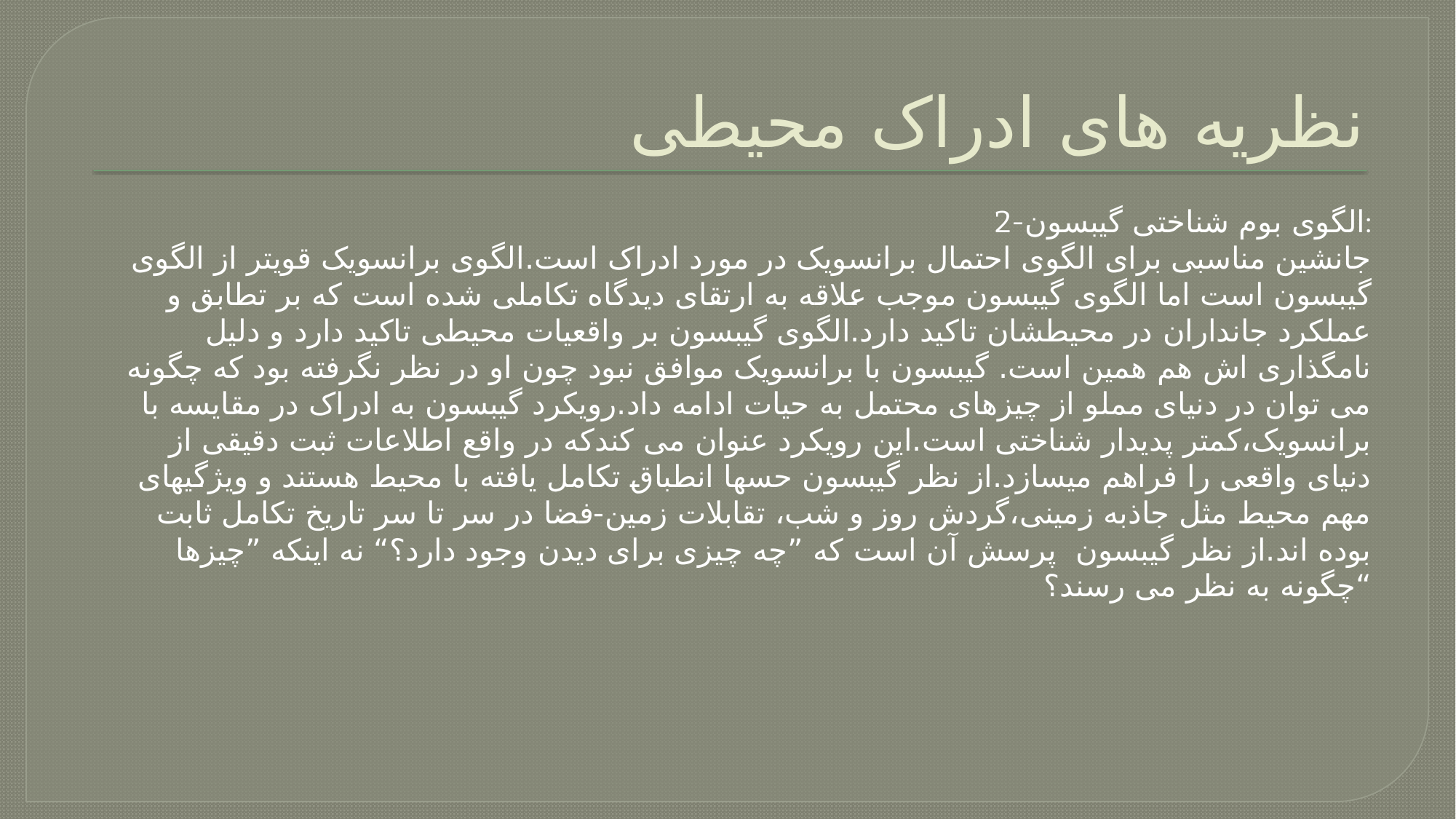

# نظریه های ادراک محیطی
2-الگوی بوم شناختی گیبسون:
جانشین مناسبی برای الگوی احتمال برانسویک در مورد ادراک است.الگوی برانسویک قویتر از الگوی گیبسون است اما الگوی گیبسون موجب علاقه به ارتقای دیدگاه تکاملی شده است که بر تطابق و عملکرد جانداران در محیطشان تاکید دارد.الگوی گیبسون بر واقعیات محیطی تاکید دارد و دلیل نامگذاری اش هم همین است. گیبسون با برانسویک موافق نبود چون او در نظر نگرفته بود که چگونه می توان در دنیای مملو از چیزهای محتمل به حیات ادامه داد.رویکرد گیبسون به ادراک در مقایسه با برانسویک،کمتر پدیدار شناختی است.این رویکرد عنوان می کندکه در واقع اطلاعات ثبت دقیقی از دنیای واقعی را فراهم میسازد.از نظر گیبسون حسها انطباق تکامل یافته با محیط هستند و ویژگیهای مهم محیط مثل جاذبه زمینی،گردش روز و شب، تقابلات زمین-فضا در سر تا سر تاریخ تکامل ثابت بوده اند.از نظر گیبسون  پرسش آن است که ”چه چیزی برای دیدن وجود دارد؟“ نه اینکه ”چیزها چگونه به نظر می رسند؟“